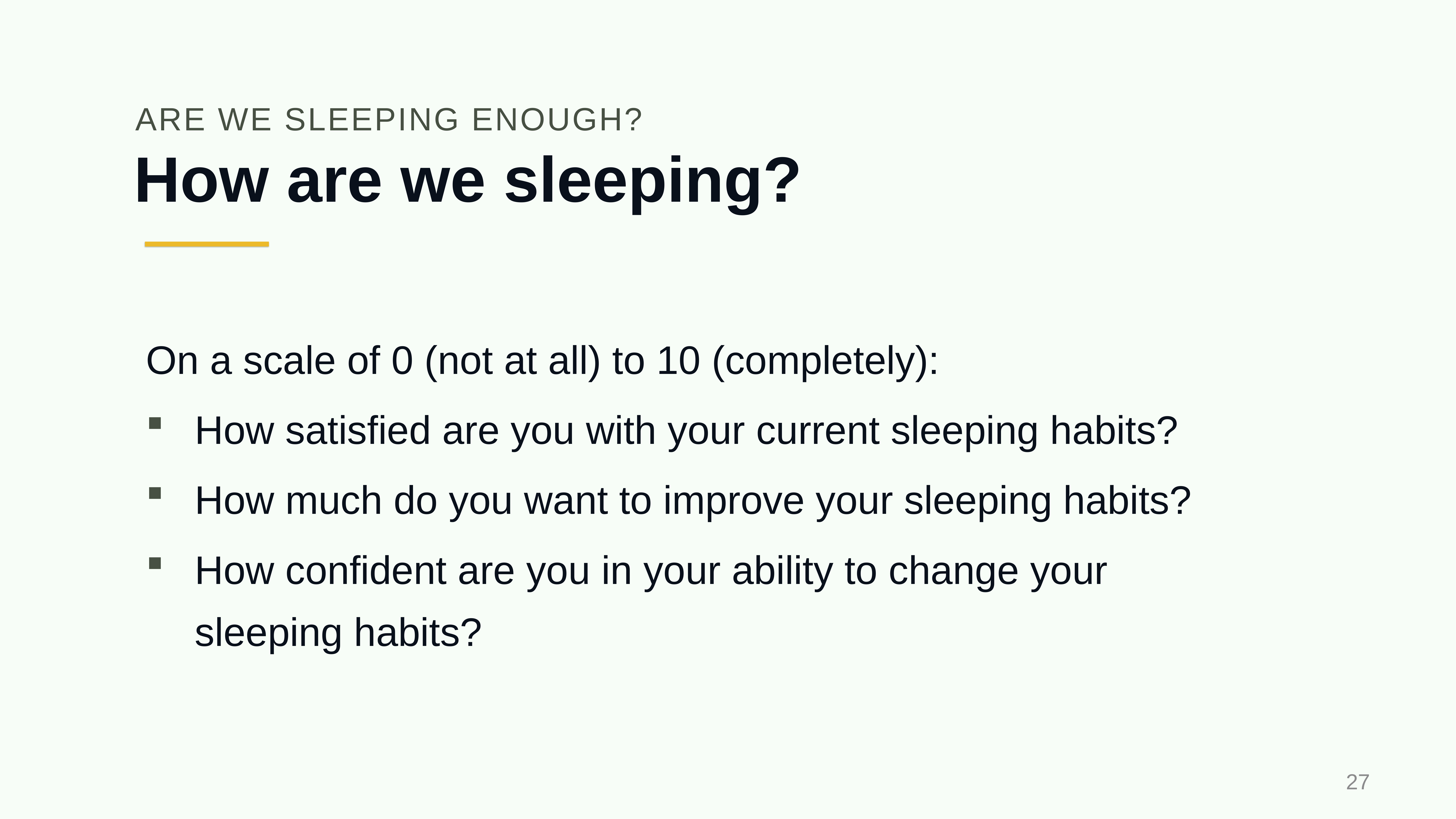

ARE WE SLEEPING ENOUGH?
# How are we sleeping?

On a scale of 0 (not at all) to 10 (completely):
How satisfied are you with your current sleeping habits?
How much do you want to improve your sleeping habits?
How confident are you in your ability to change your sleeping habits?
27